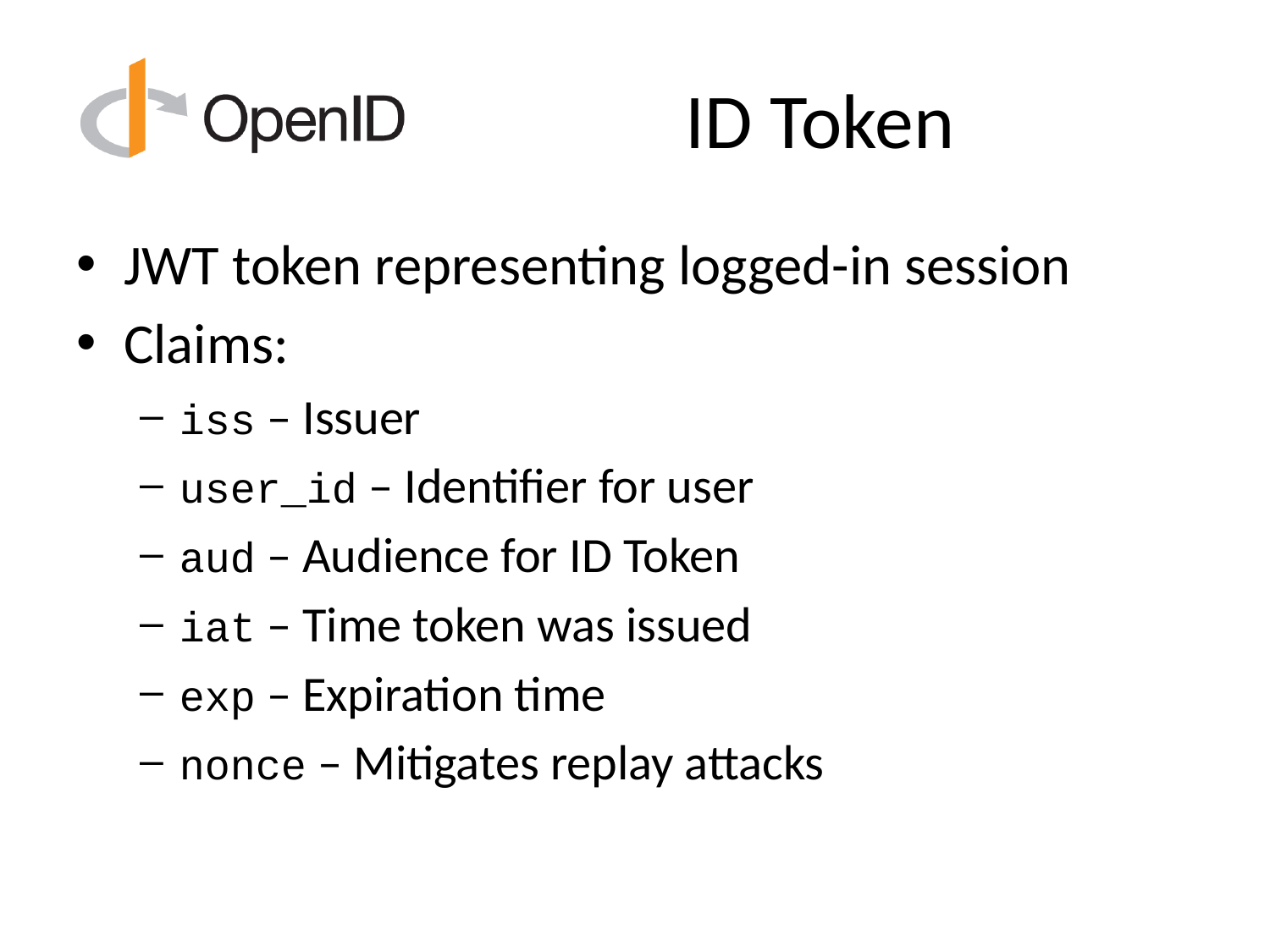

# ID Token
JWT token representing logged-in session
Claims:
iss – Issuer
user_id – Identifier for user
aud – Audience for ID Token
iat – Time token was issued
exp – Expiration time
nonce – Mitigates replay attacks